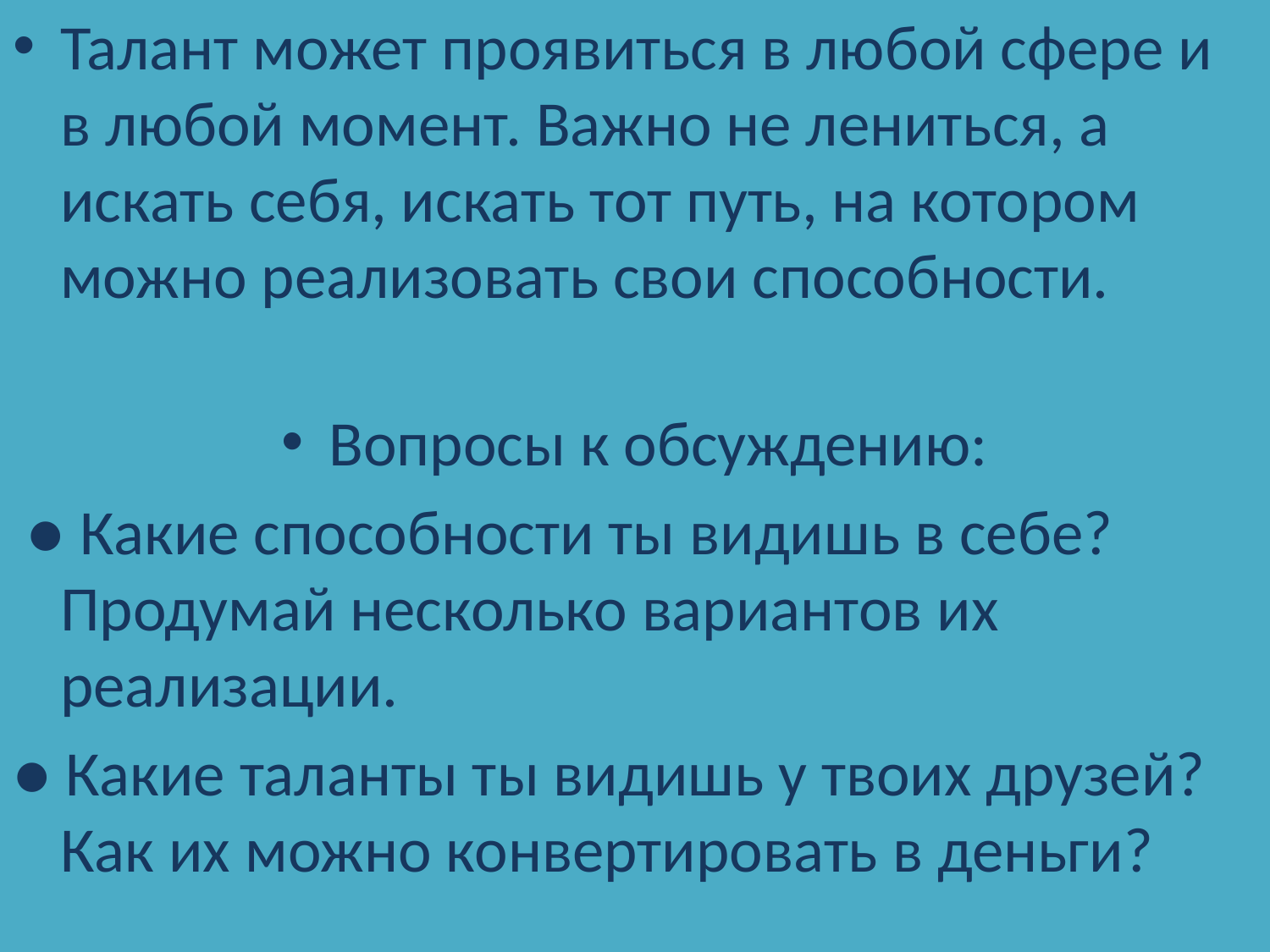

Талант может проявиться в любой сфере и в любой момент. Важно не лениться, а искать себя, искать тот путь, на котором можно реализовать свои способности.

Вопросы к обсуждению:
 ● Какие способности ты видишь в себе? Продумай несколько вариантов их реализации.
● Какие таланты ты видишь у твоих друзей? Как их можно конвертировать в деньги?